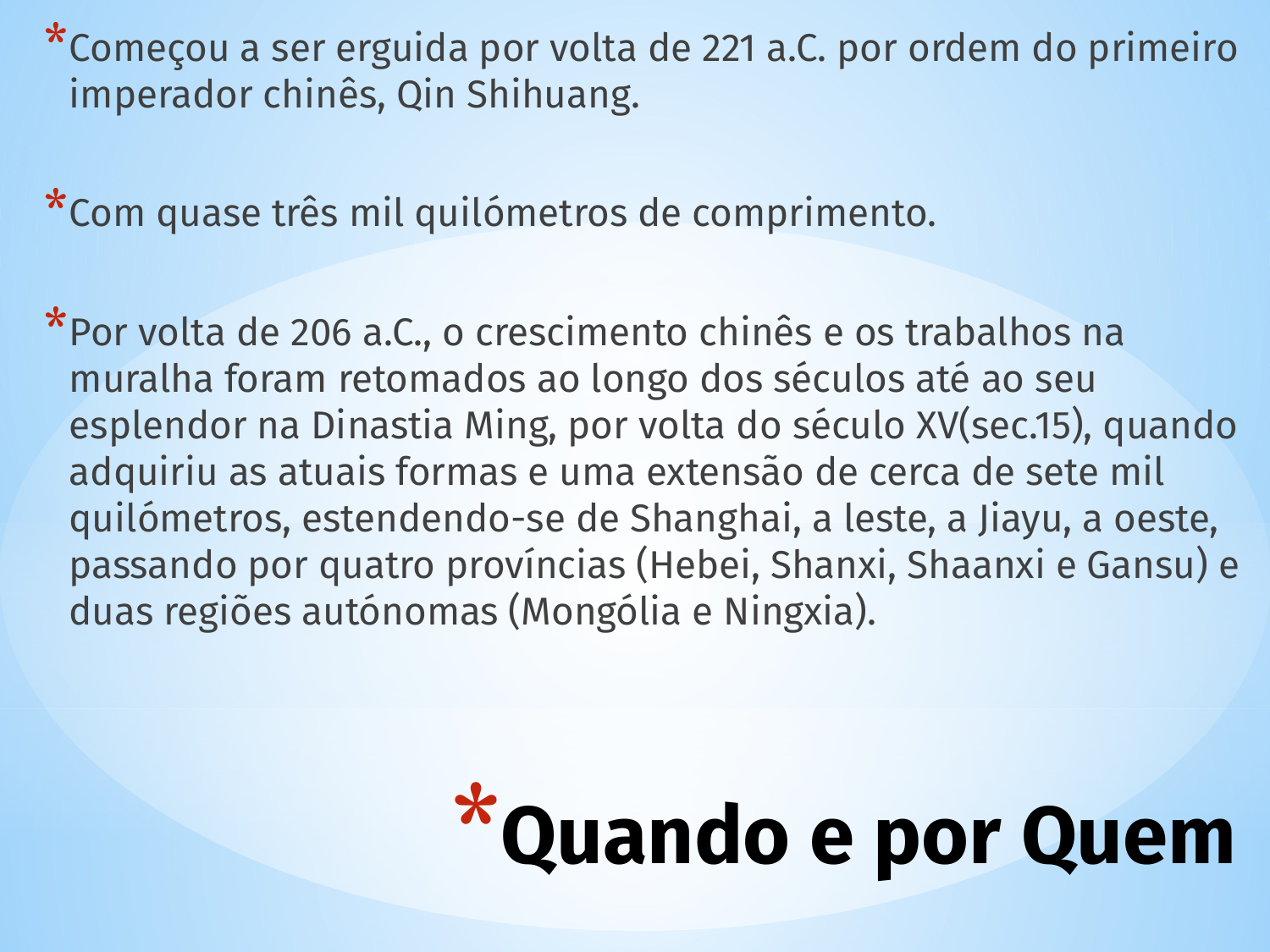

Começou a ser erguida por volta de 221 a.C. por ordem do primeiro imperador chinês, Qin Shihuang.

Com quase três mil quilómetros de comprimento.

Por volta de 206 a.C., o crescimento chinês e os trabalhos na muralha foram retomados ao longo dos séculos até ao seu esplendor na Dinastia Ming, por volta do século XV(sec.15), quando adquiriu as atuais formas e uma extensão de cerca de sete mil quilómetros, estendendo-se de Shanghai, a leste, a Jiayu, a oeste, passando por quatro províncias (Hebei, Shanxi, Shaanxi e Gansu) e duas regiões autónomas (Mongólia e Ningxia).
# Quando e por Quem